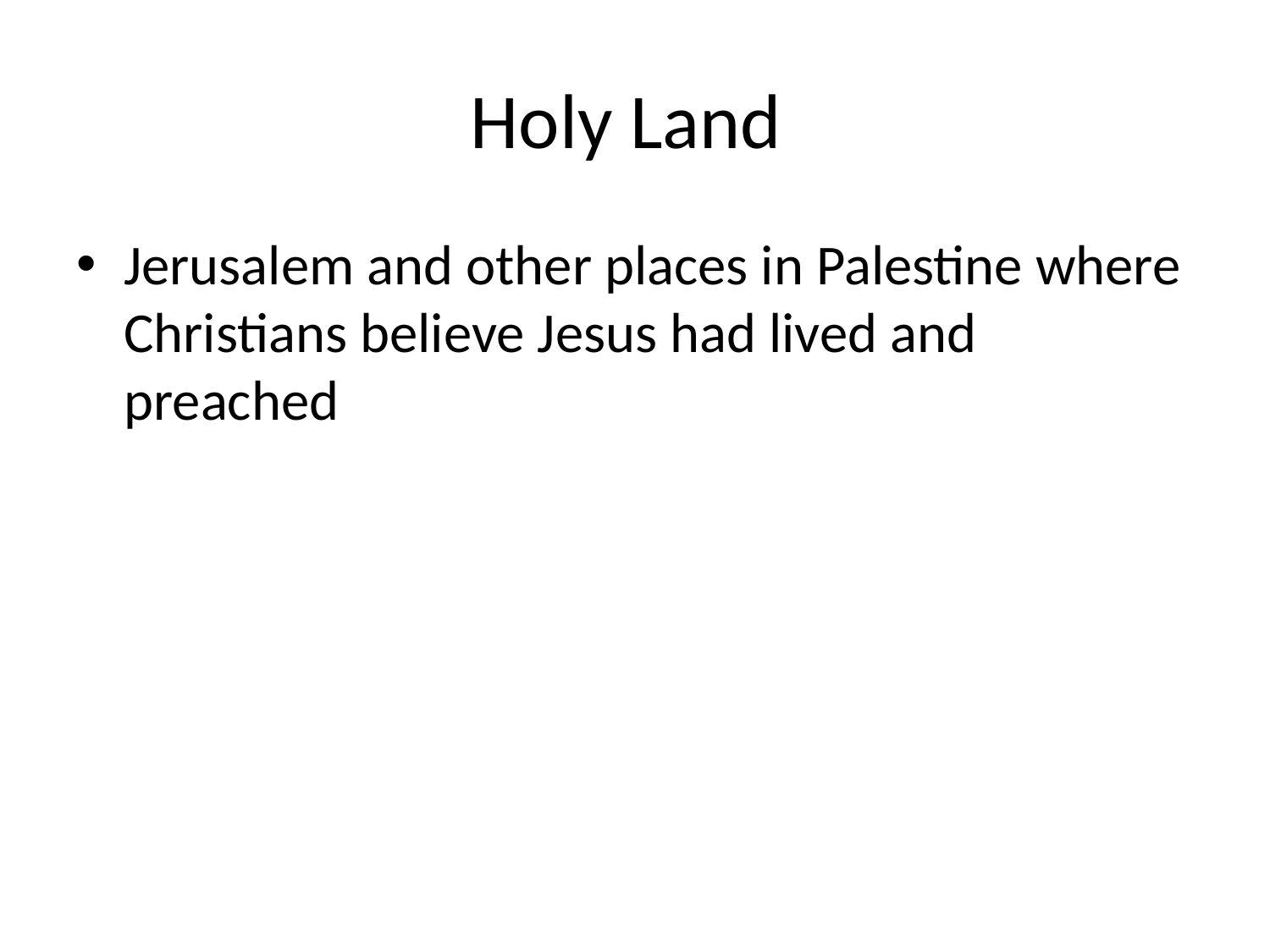

# Holy Land
Jerusalem and other places in Palestine where Christians believe Jesus had lived and preached